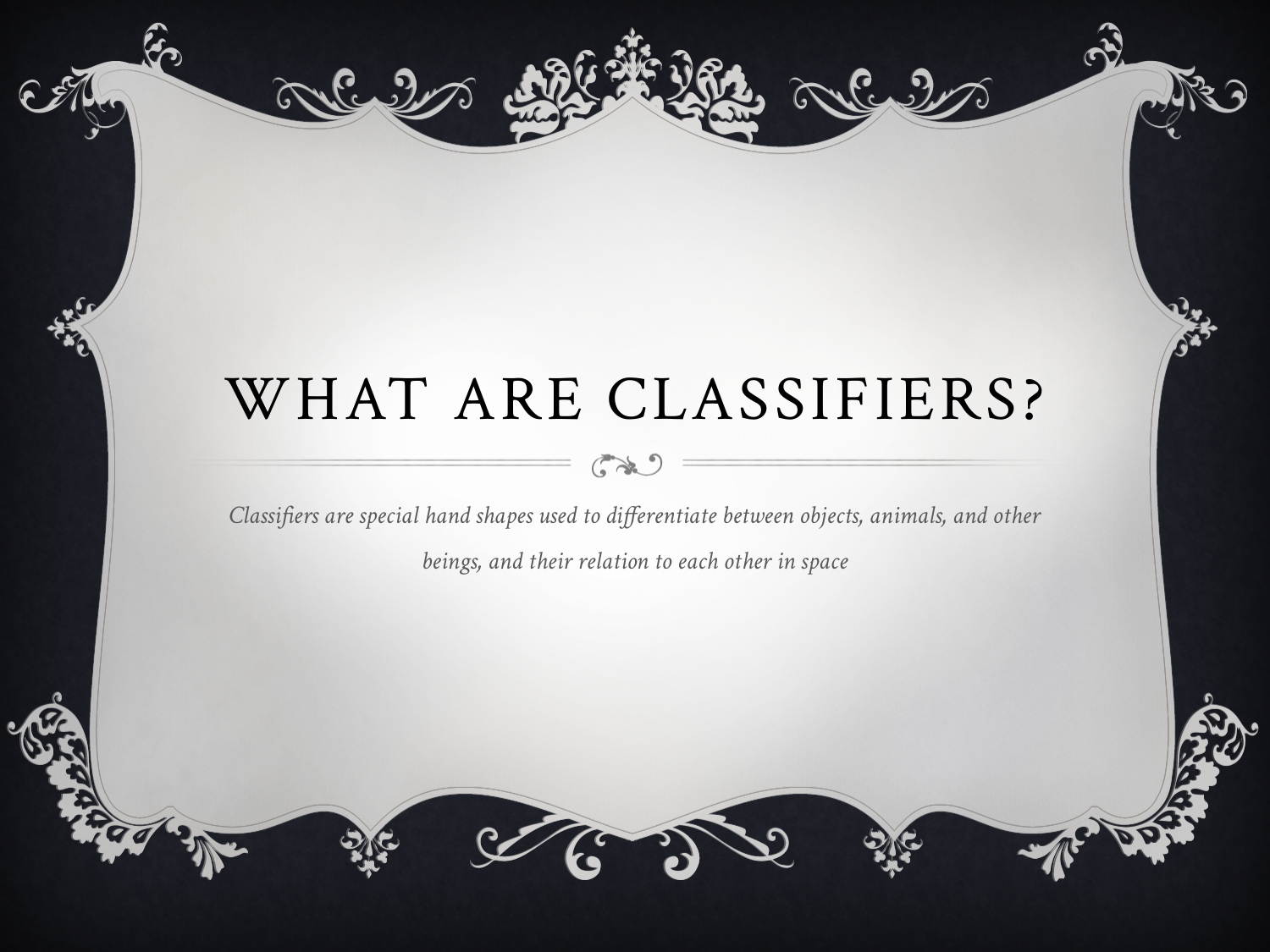

# What Are Classifiers?
Classifiers are special hand shapes used to differentiate between objects, animals, and other beings, and their relation to each other in space